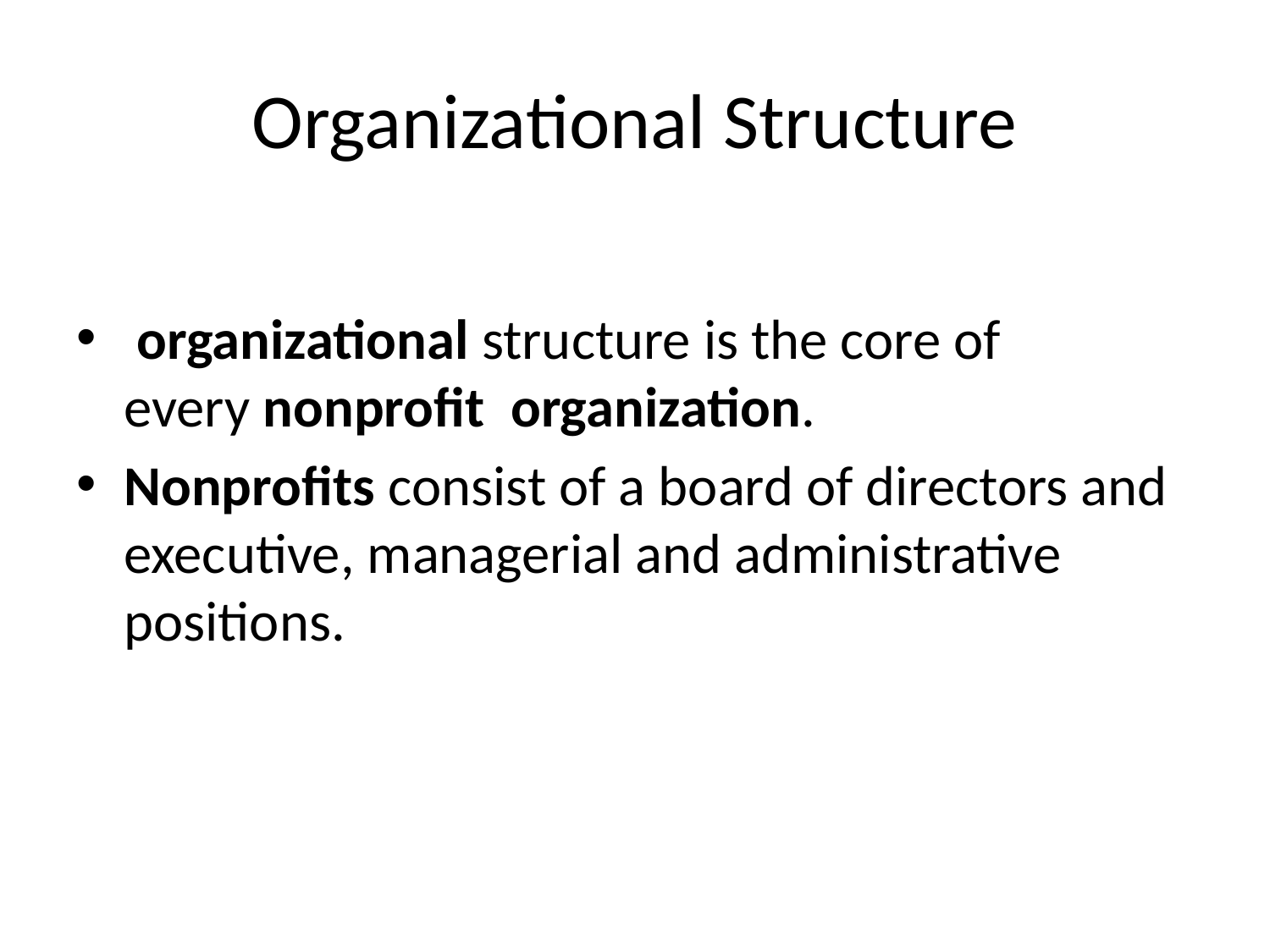

# Organizational Structure
 organizational structure is the core of every nonprofit  organization.
Nonprofits consist of a board of directors and executive, managerial and administrative positions.